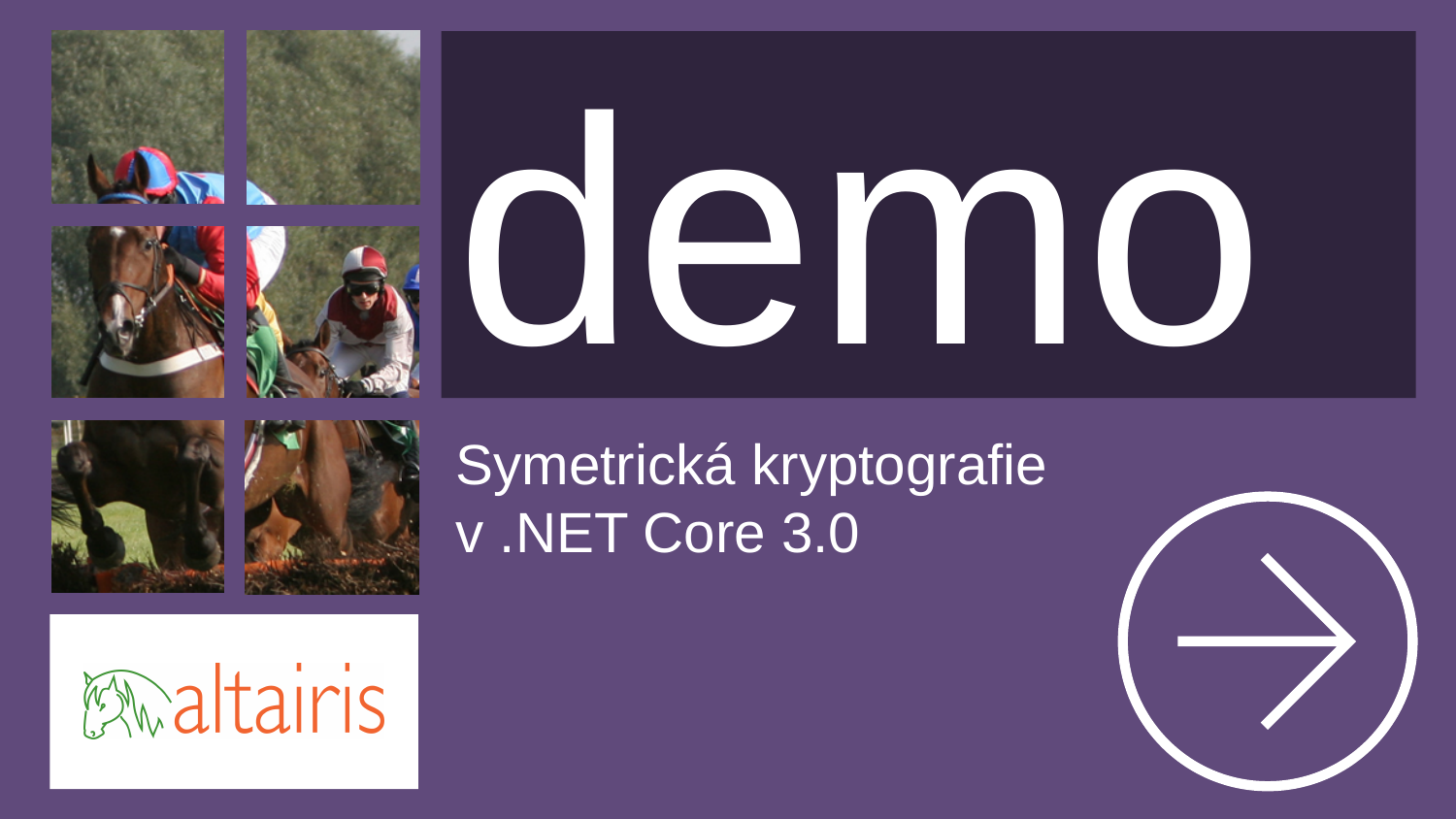

demo
# Symetrická kryptografie v .NET Core 3.0